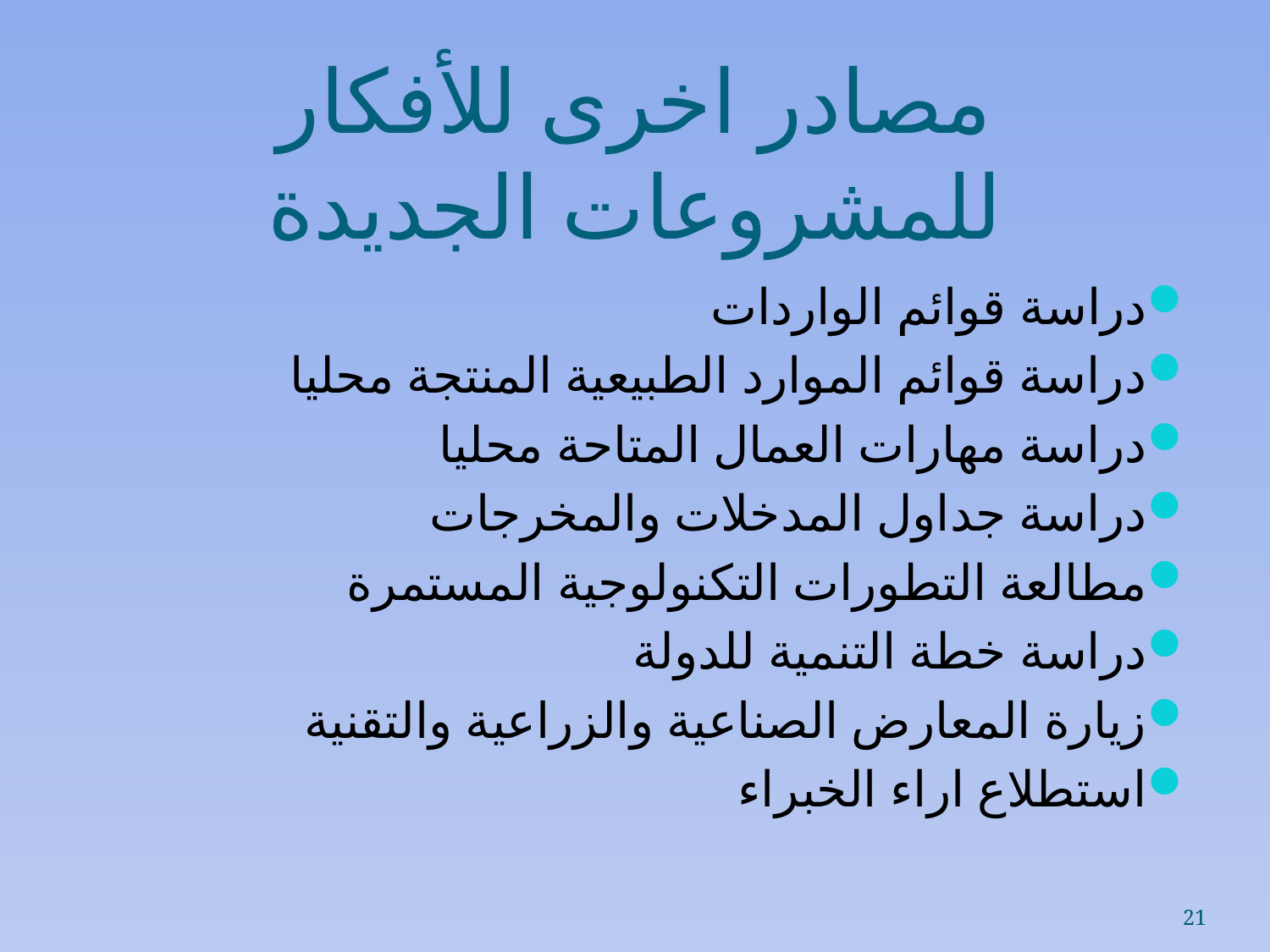

# مصادر اخرى للأفكار للمشروعات الجديدة
دراسة قوائم الواردات
دراسة قوائم الموارد الطبيعية المنتجة محليا
دراسة مهارات العمال المتاحة محليا
دراسة جداول المدخلات والمخرجات
مطالعة التطورات التكنولوجية المستمرة
دراسة خطة التنمية للدولة
زيارة المعارض الصناعية والزراعية والتقنية
استطلاع اراء الخبراء
21